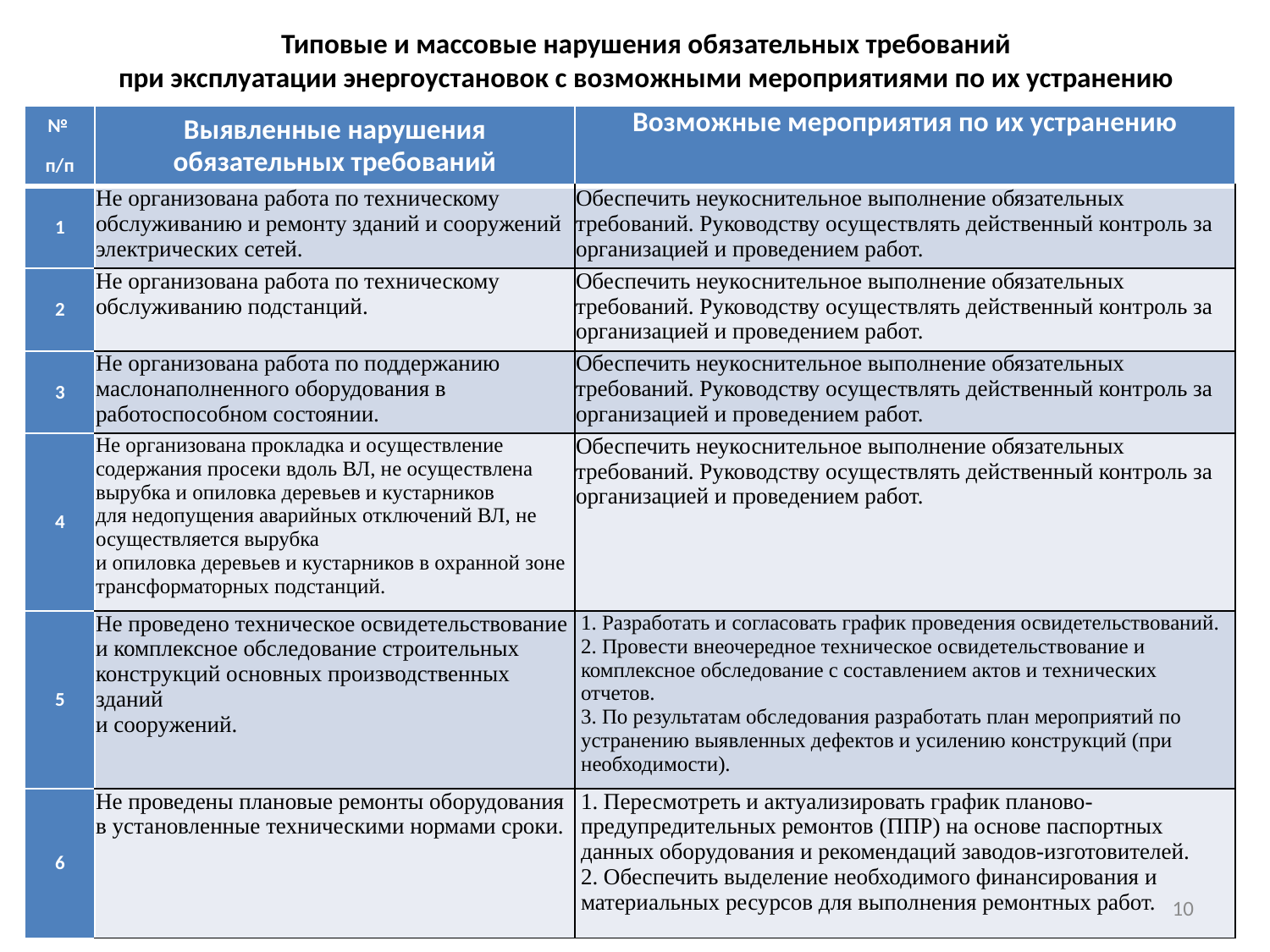

# Типовые и массовые нарушения обязательных требований при эксплуатации энергоустановок с возможными мероприятиями по их устранению
| № п/п | Выявленные нарушения обязательных требований | Возможные мероприятия по их устранению |
| --- | --- | --- |
| 1 | Не организована работа по техническому обслуживанию и ремонту зданий и сооружений электрических сетей. | Обеспечить неукоснительное выполнение обязательных требований. Руководству осуществлять действенный контроль за организацией и проведением работ. |
| 2 | Не организована работа по техническому обслуживанию подстанций. | Обеспечить неукоснительное выполнение обязательных требований. Руководству осуществлять действенный контроль за организацией и проведением работ. |
| 3 | Не организована работа по поддержанию маслонаполненного оборудования в работоспособном состоянии. | Обеспечить неукоснительное выполнение обязательных требований. Руководству осуществлять действенный контроль за организацией и проведением работ. |
| 4 | Не организована прокладка и осуществление содержания просеки вдоль ВЛ, не осуществлена вырубка и опиловка деревьев и кустарников для недопущения аварийных отключений ВЛ, не осуществляется вырубка и опиловка деревьев и кустарников в охранной зоне трансформаторных подстанций. | Обеспечить неукоснительное выполнение обязательных требований. Руководству осуществлять действенный контроль за организацией и проведением работ. |
| 5 | Не проведено техническое освидетельствование и комплексное обследование строительных конструкций основных производственных зданий и сооружений. | 1. Разработать и согласовать график проведения освидетельствований. 2. Провести внеочередное техническое освидетельствование и комплексное обследование с составлением актов и технических отчетов. 3. По результатам обследования разработать план мероприятий по устранению выявленных дефектов и усилению конструкций (при необходимости). |
| 6 | Не проведены плановые ремонты оборудования в установленные техническими нормами сроки. | 1. Пересмотреть и актуализировать график планово-предупредительных ремонтов (ППР) на основе паспортных данных оборудования и рекомендаций заводов-изготовителей. 2. Обеспечить выделение необходимого финансирования и материальных ресурсов для выполнения ремонтных работ. |
10